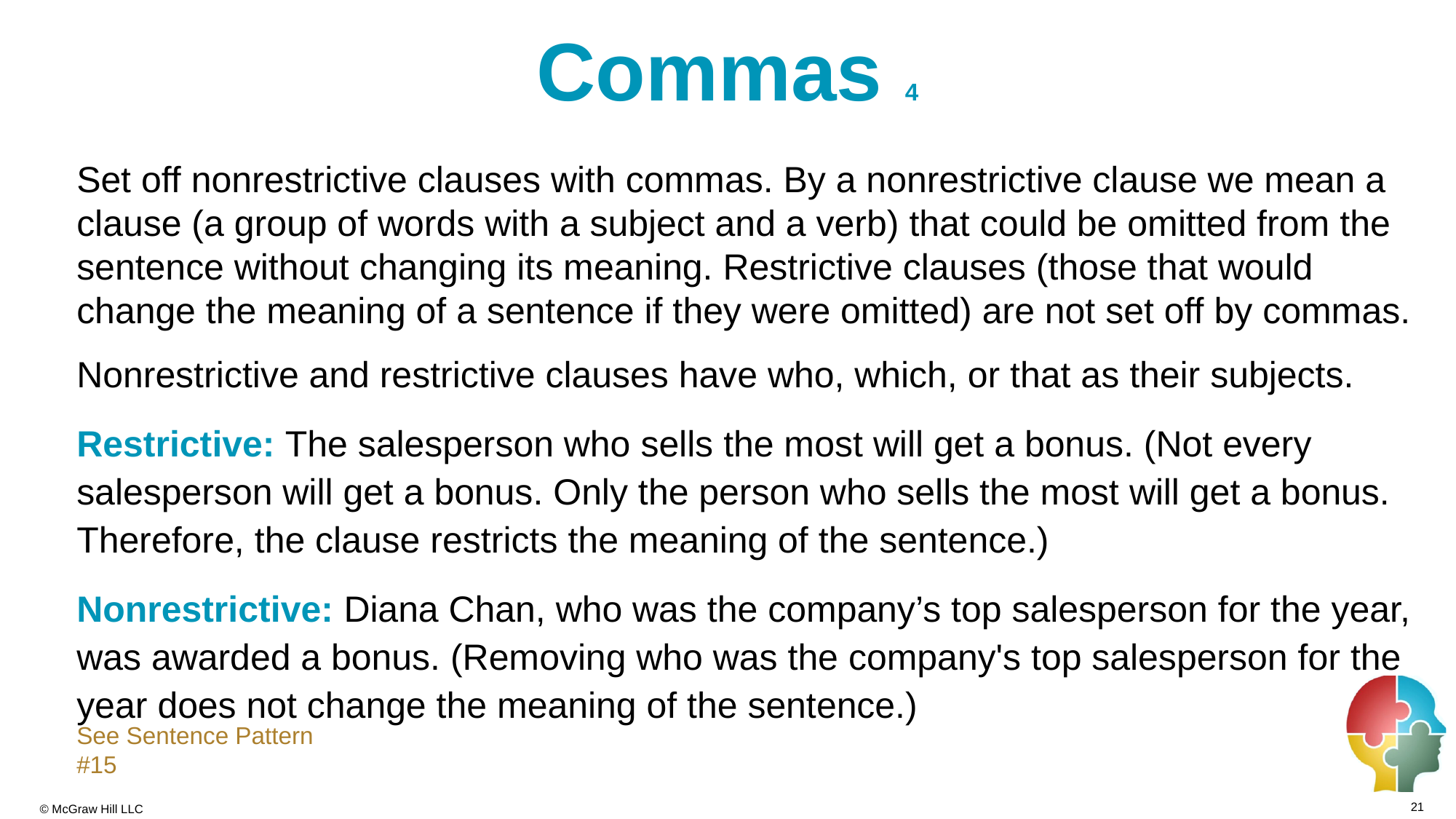

# Commas 4
Set off nonrestrictive clauses with commas. By a nonrestrictive clause we mean a clause (a group of words with a subject and a verb) that could be omitted from the sentence without changing its meaning. Restrictive clauses (those that would change the meaning of a sentence if they were omitted) are not set off by commas.
Nonrestrictive and restrictive clauses have who, which, or that as their subjects.
Restrictive: The salesperson who sells the most will get a bonus. (Not every salesperson will get a bonus. Only the person who sells the most will get a bonus. Therefore, the clause restricts the meaning of the sentence.)
Nonrestrictive: Diana Chan, who was the company’s top salesperson for the year, was awarded a bonus. (Removing who was the company's top salesperson for the year does not change the meaning of the sentence.)
See Sentence Pattern #15
21